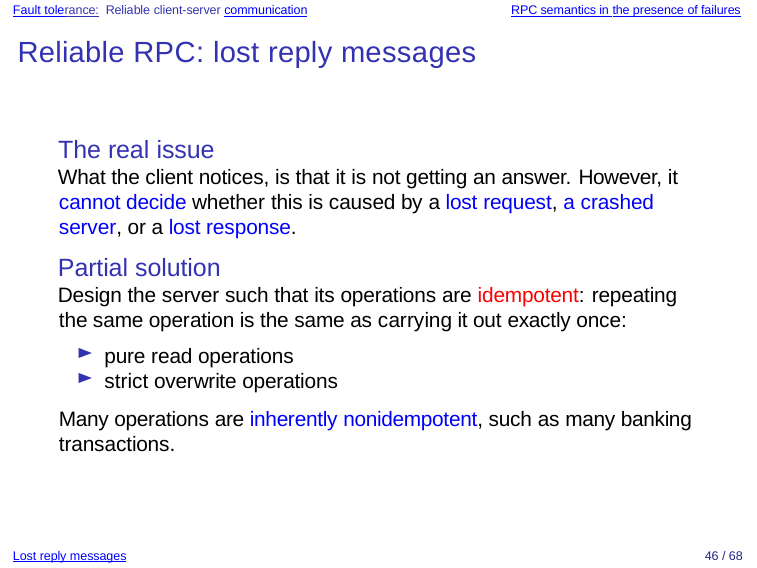

Fault tolerance: Reliable client-server communication
RPC semantics in the presence of failures
Reliable RPC: lost reply messages

The real issue
What the client notices, is that it is not getting an answer. However, it  cannot decide whether this is caused by a lost request, a crashed  server, or a lost response.
Partial solution
Design the server such that its operations are idempotent: repeating  the same operation is the same as carrying it out exactly once:
pure read operations
strict overwrite operations
Many operations are inherently nonidempotent, such as many banking  transactions.
Lost reply messages
46 / 68